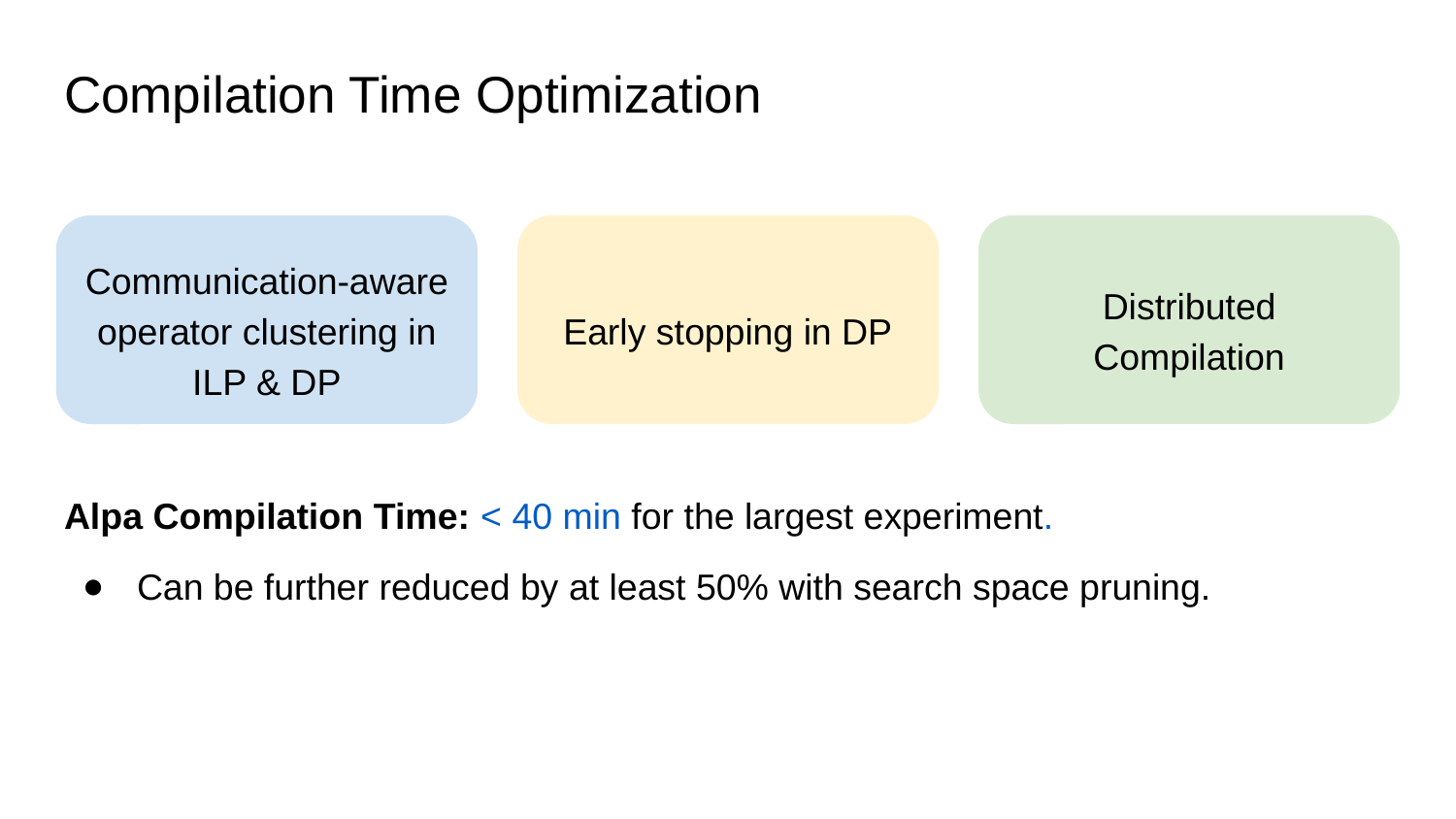

# Compilation Time Optimization
Communication-aware operator clustering in ILP & DP
Early stopping in DP
Distributed Compilation
Alpa Compilation Time: < 40 min for the largest experiment.
Can be further reduced by at least 50% with search space pruning.